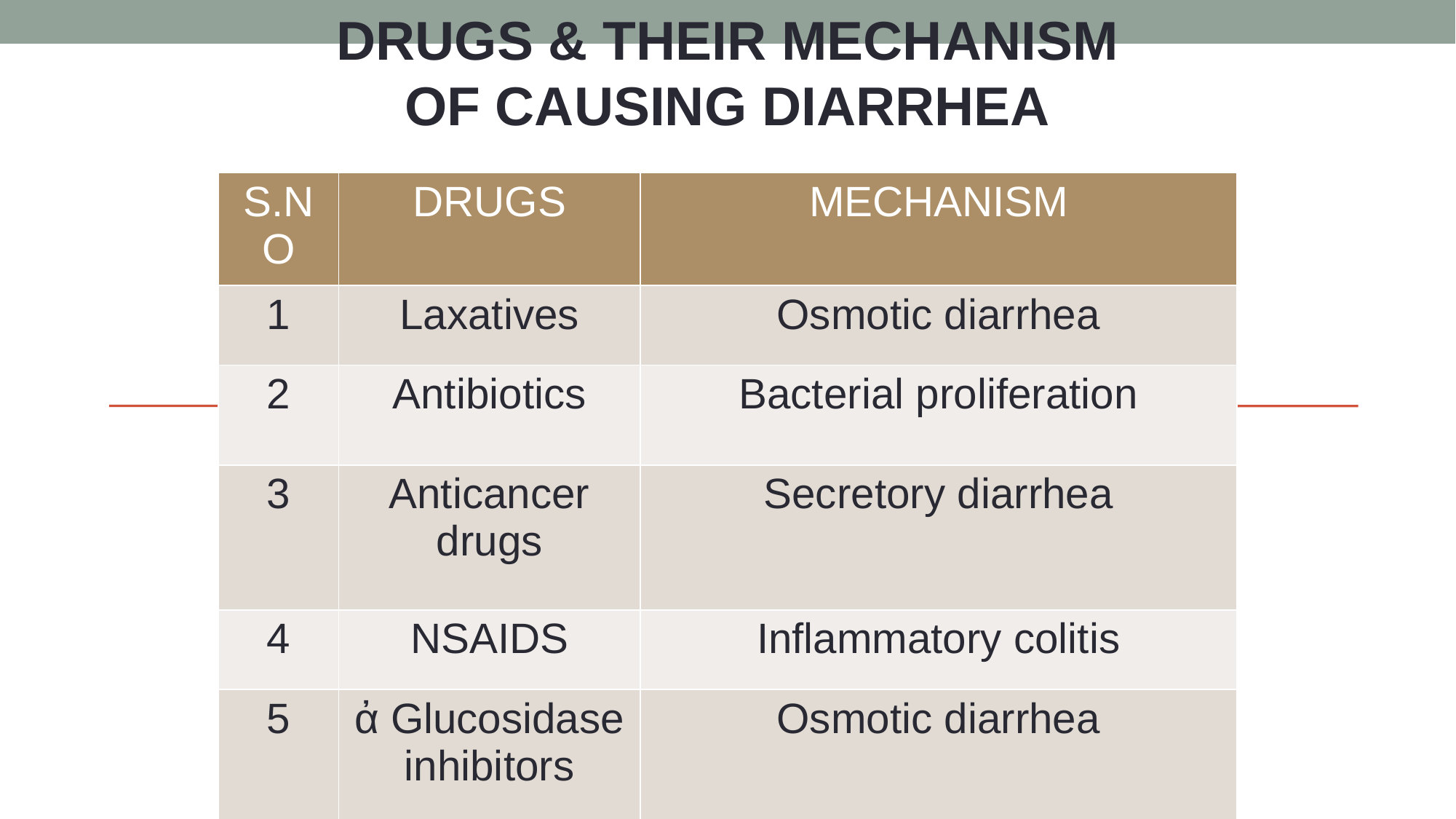

Drugs & their mechanism
Of causing diarrhea
| S.NO | DRUGS | MECHANISM |
| --- | --- | --- |
| 1 | Laxatives | Osmotic diarrhea |
| 2 | Antibiotics | Bacterial proliferation |
| 3 | Anticancer drugs | Secretory diarrhea |
| 4 | NSAIDS | Inflammatory colitis |
| 5 | ἀ Glucosidase inhibitors | Osmotic diarrhea |